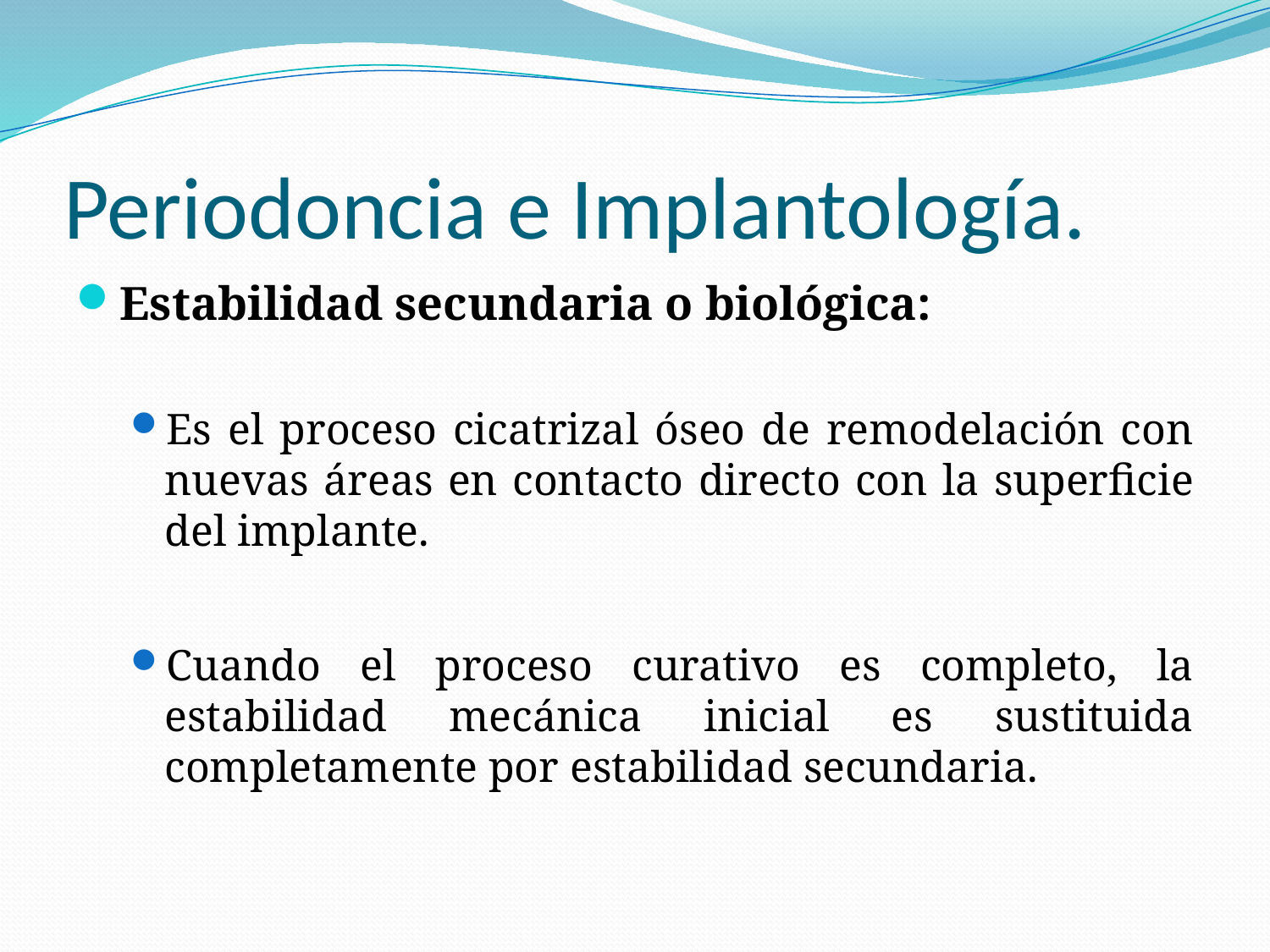

# Periodoncia e Implantología.
Estabilidad secundaria o biológica:

Es el proceso cicatrizal óseo de remodelación con nuevas áreas en contacto directo con la superficie del implante.

Cuando el proceso curativo es completo, la estabilidad mecánica inicial es sustituida completamente por estabilidad secundaria.